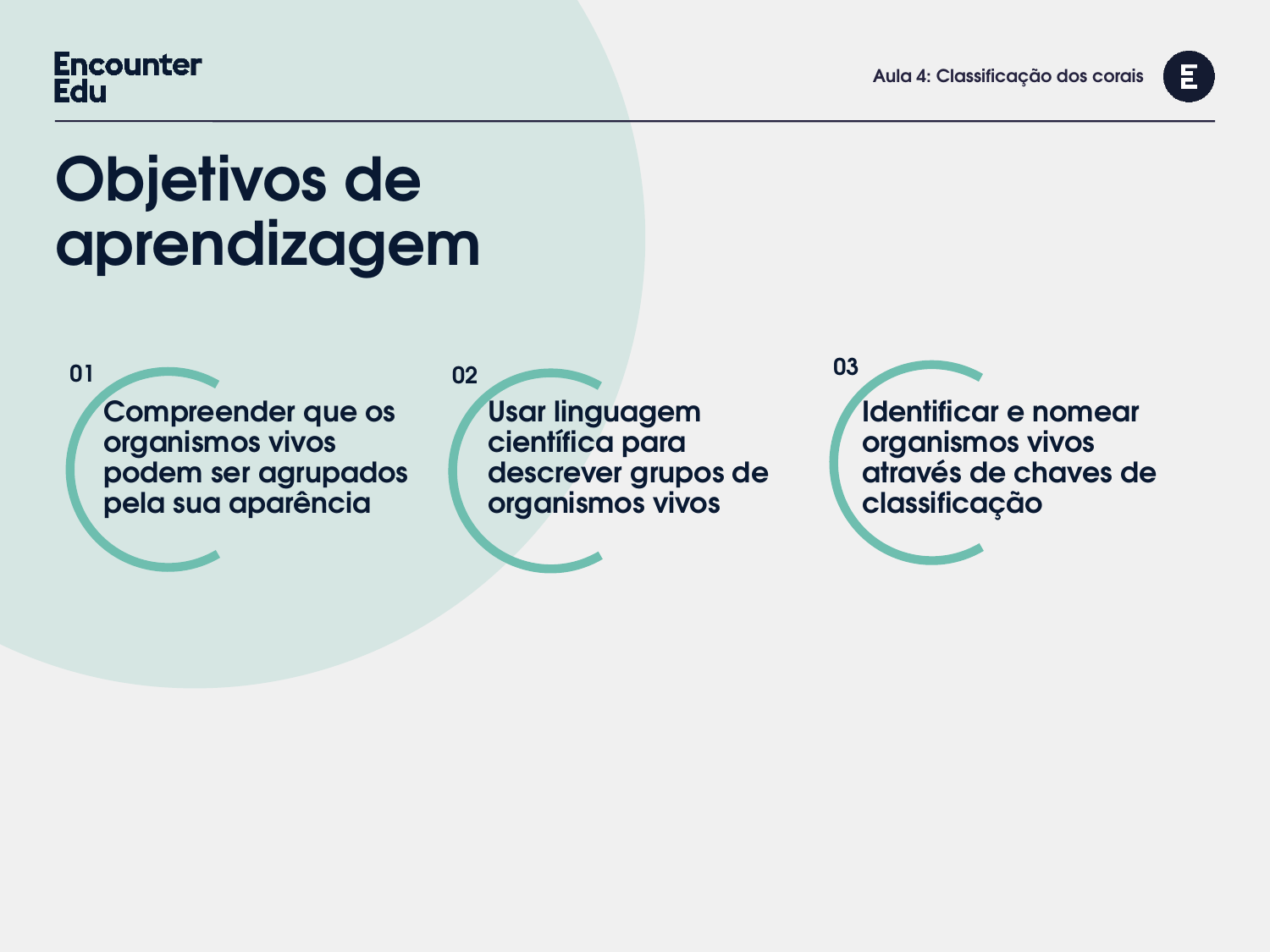

# Aula 4: Classificação dos corais
Objetivos de aprendizagem
Identificar e nomear organismos vivos através de chaves de classificação
Compreender que os organismos vivos podem ser agrupados pela sua aparência
Usar linguagem científica para descrever grupos de organismos vivos